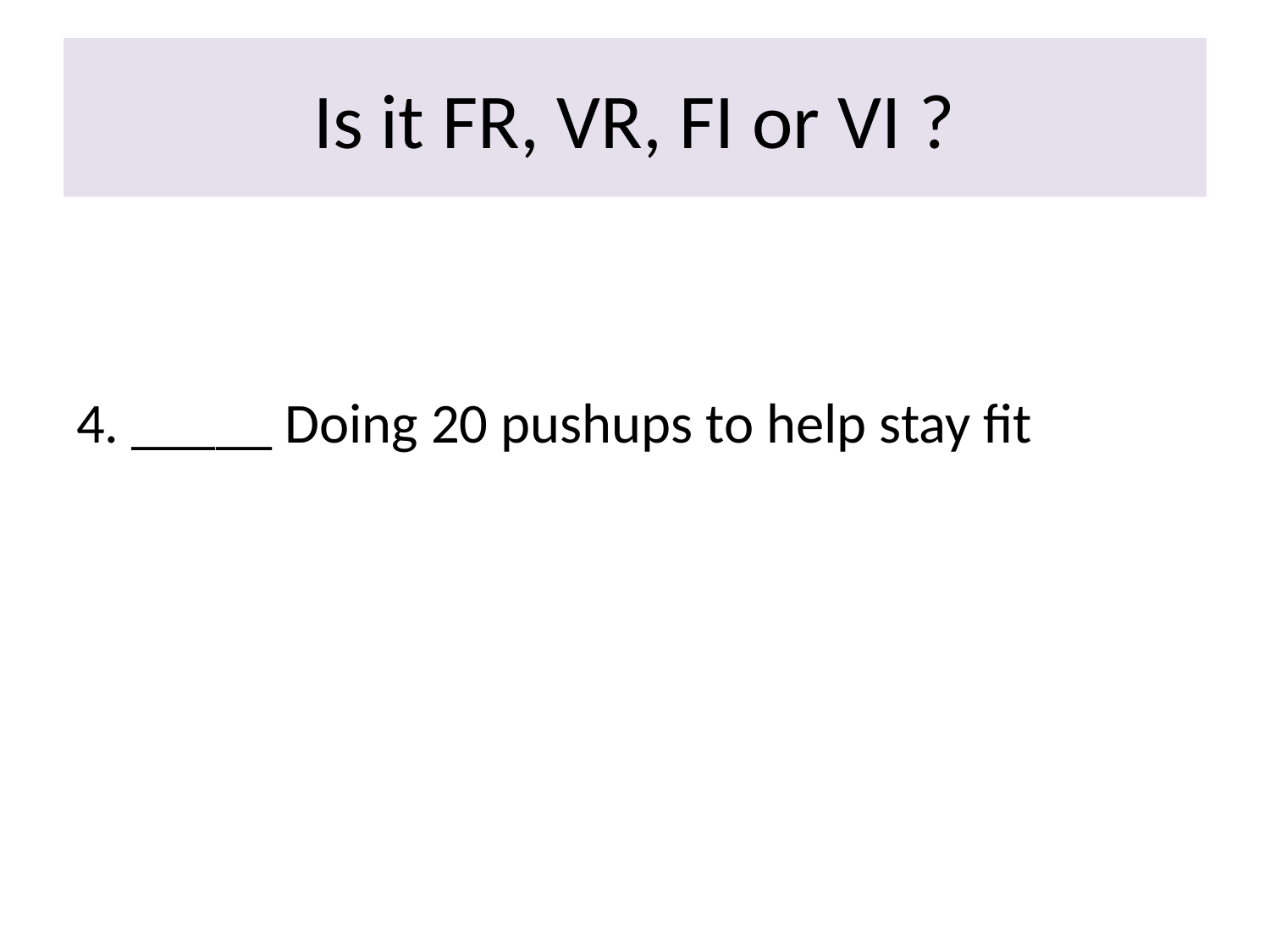

# Is it FR, VR, FI or VI ?

4. _____ Doing 20 pushups to help stay fit